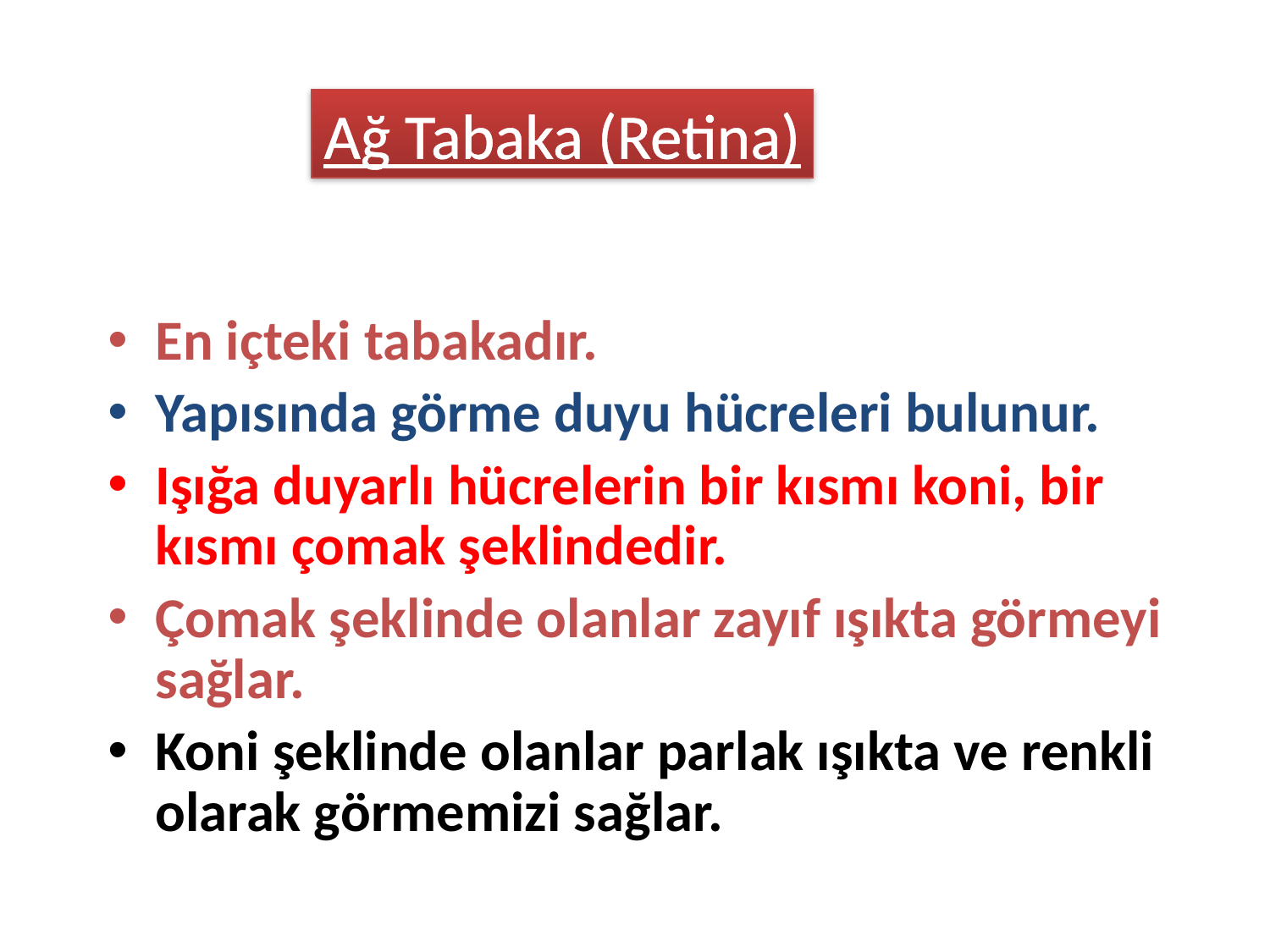

Ağ Tabaka (Retina)

En içteki tabakadır.
Yapısında görme duyu hücreleri bulunur.
Işığa duyarlı hücrelerin bir kısmı koni, bir kısmı çomak şeklindedir.
Çomak şeklinde olanlar zayıf ışıkta görmeyi sağlar.
Koni şeklinde olanlar parlak ışıkta ve renkli olarak görmemizi sağlar.